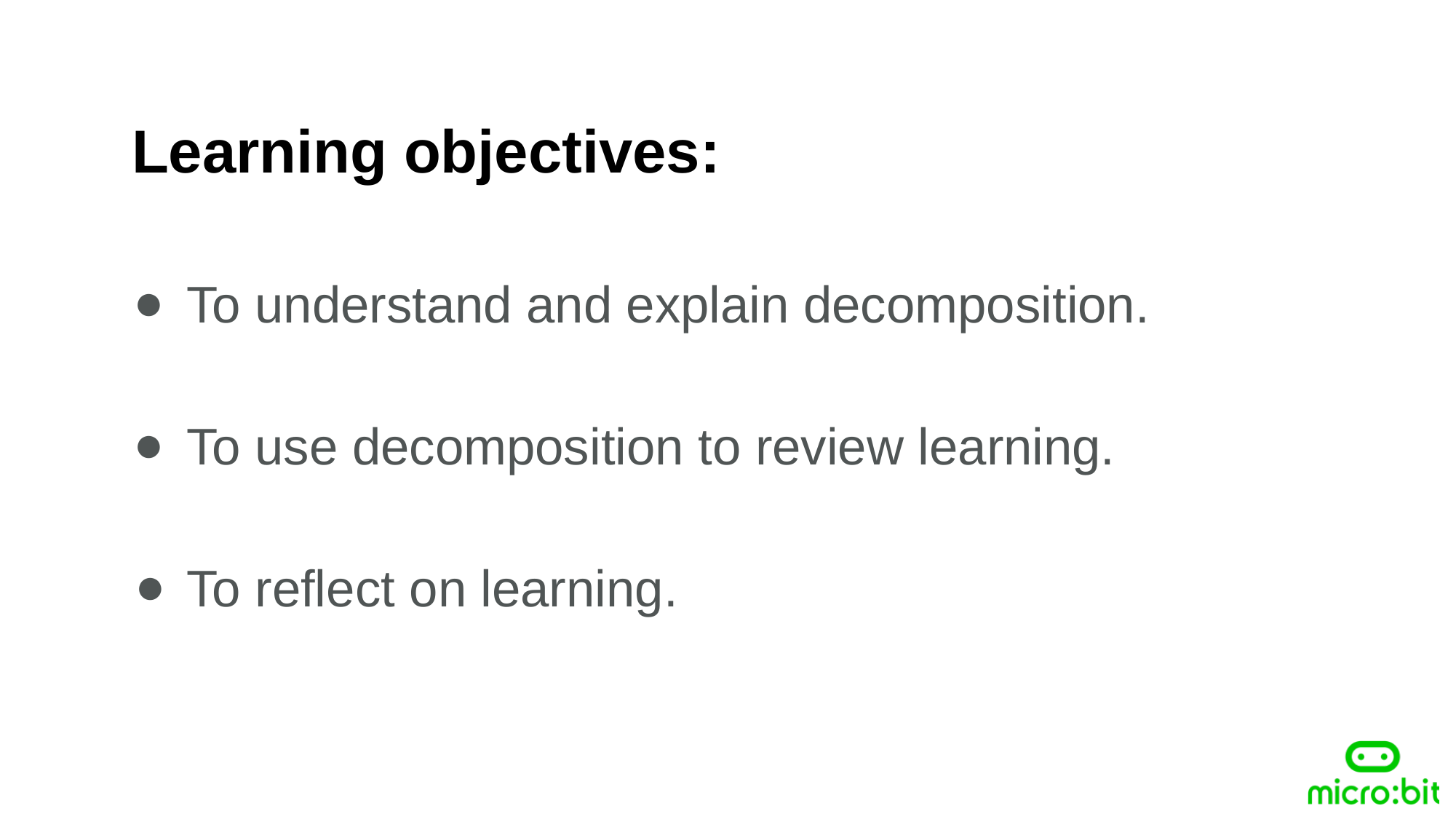

Learning objectives:

To understand and explain decomposition.

To use decomposition to review learning.

To reflect on learning.